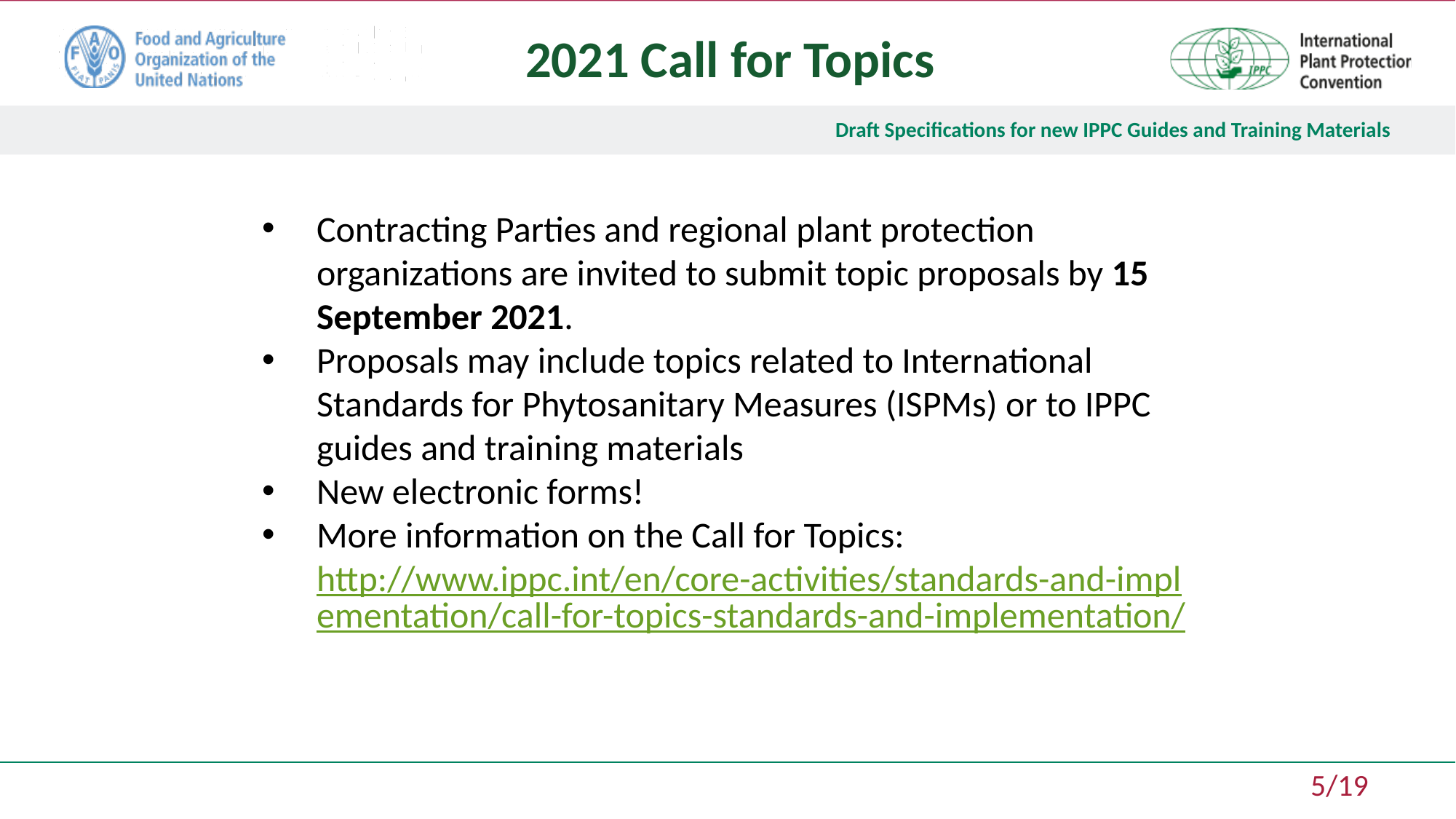

2021 Call for Topics

Contracting Parties and regional plant protection organizations are invited to submit topic proposals by 15 September 2021.
Proposals may include topics related to International Standards for Phytosanitary Measures (ISPMs) or to IPPC guides and training materials
New electronic forms!
More information on the Call for Topics: http://www.ippc.int/en/core-activities/standards-and-implementation/call-for-topics-standards-and-implementation/